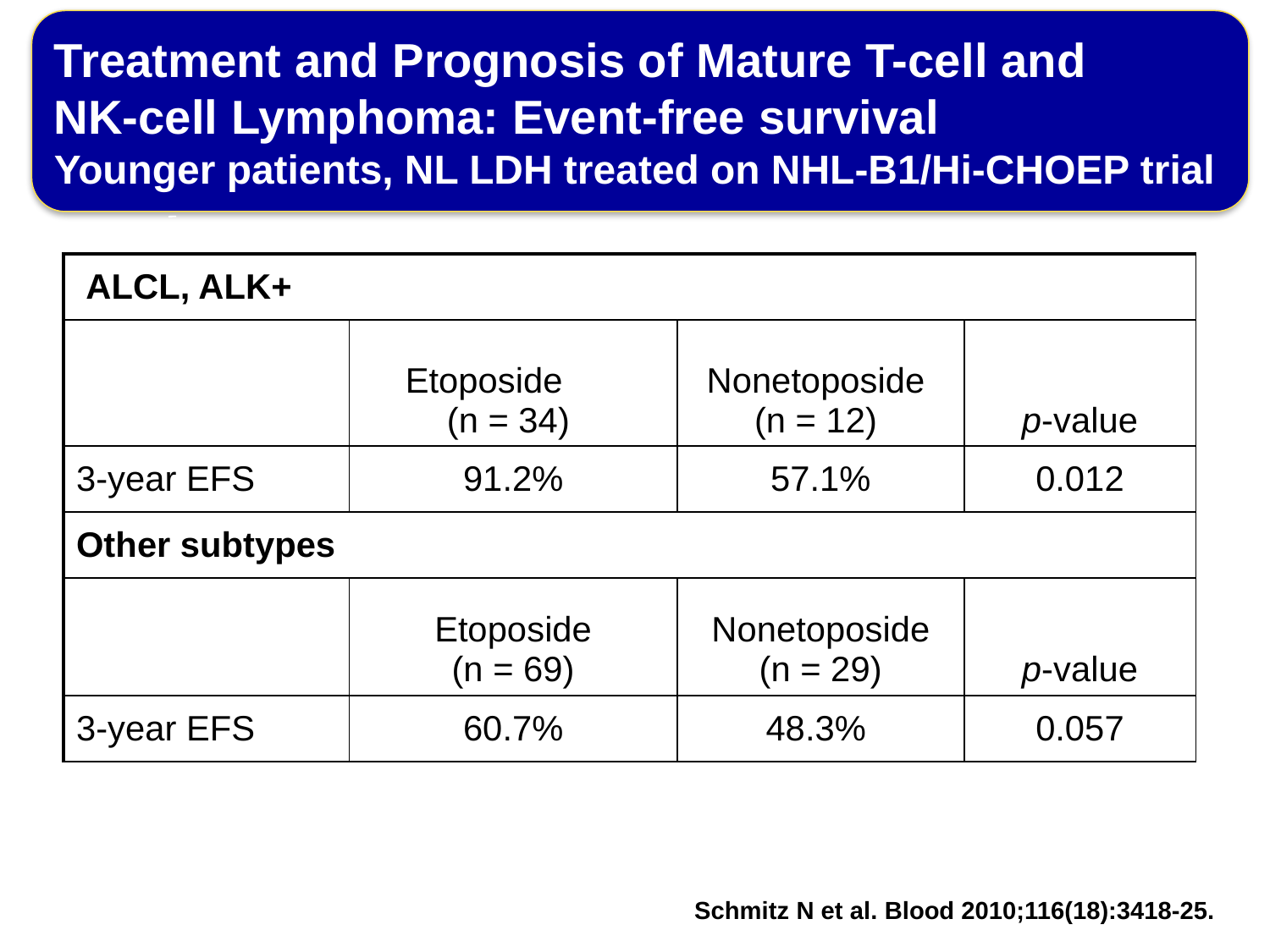

Treatment and Prognosis of Mature T-cell and
NK-cell Lymphoma: Event-free survival
Younger patients, NL LDH treated on NHL-B1/Hi-CHOEP trial

| ALCL, ALK+ |  |  |  |
| --- | --- | --- | --- |
|  | Etoposide (n = 34) | Nonetoposide (n = 12) | p-value |
| 3-year EFS | 91.2% | 57.1% | 0.012 |
| Other subtypes |  |  |  |
|  | Etoposide (n = 69) | Nonetoposide (n = 29) | p-value |
| 3-year EFS | 60.7% | 48.3% | 0.057 |
Schmitz N et al. Blood 2010;116(18):3418-25.